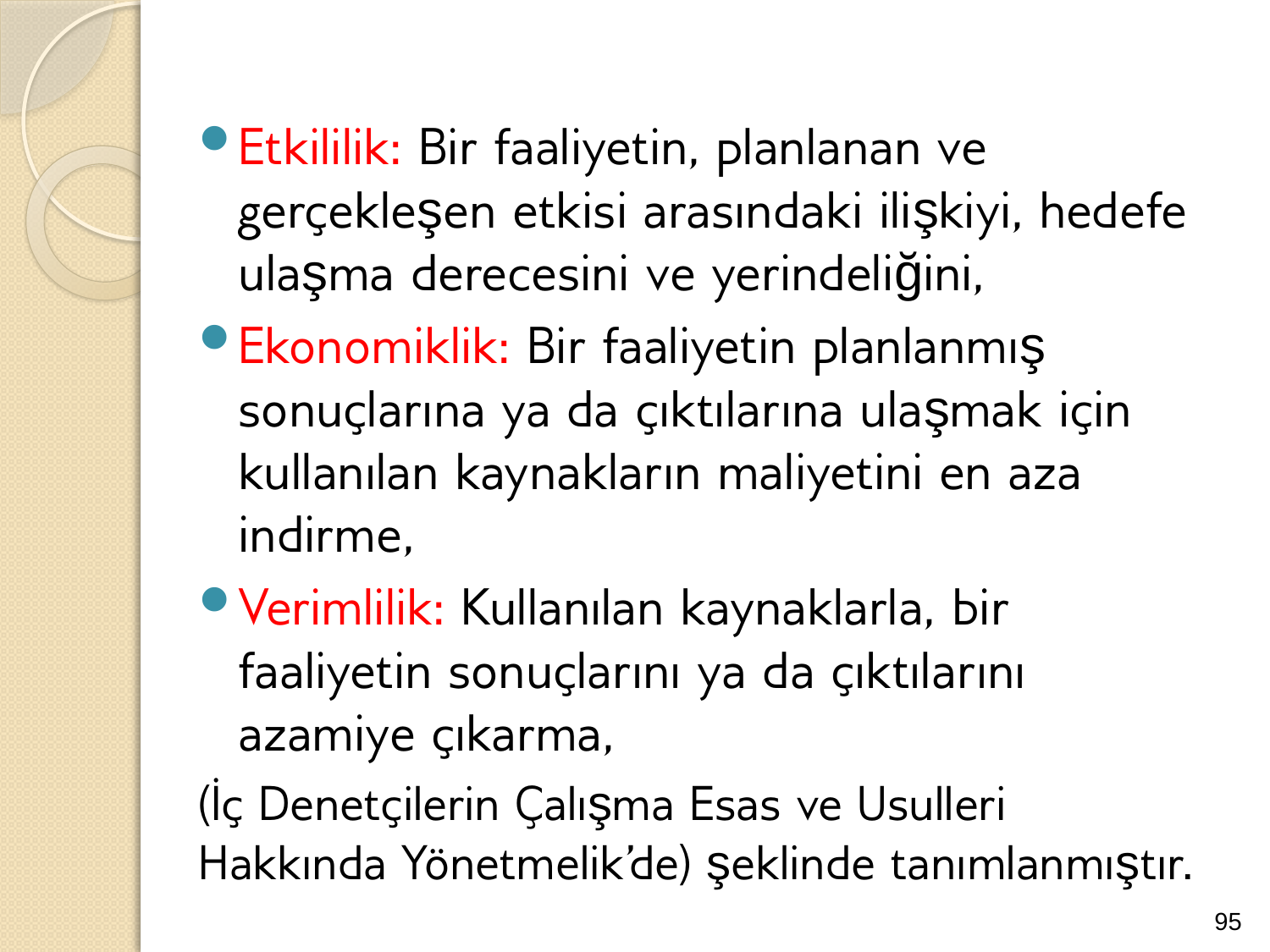

Etkililik: Bir faaliyetin, planlanan ve gerçekleşen etkisi arasındaki ilişkiyi, hedefe ulaşma derecesini ve yerindeliğini,
Ekonomiklik: Bir faaliyetin planlanmış sonuçlarına ya da çıktılarına ulaşmak için kullanılan kaynakların maliyetini en aza indirme,
Verimlilik: Kullanılan kaynaklarla, bir faaliyetin sonuçlarını ya da çıktılarını azamiye çıkarma,
(İç Denetçilerin Çalışma Esas ve Usulleri Hakkında Yönetmelik’de) şeklinde tanımlanmıştır.

95